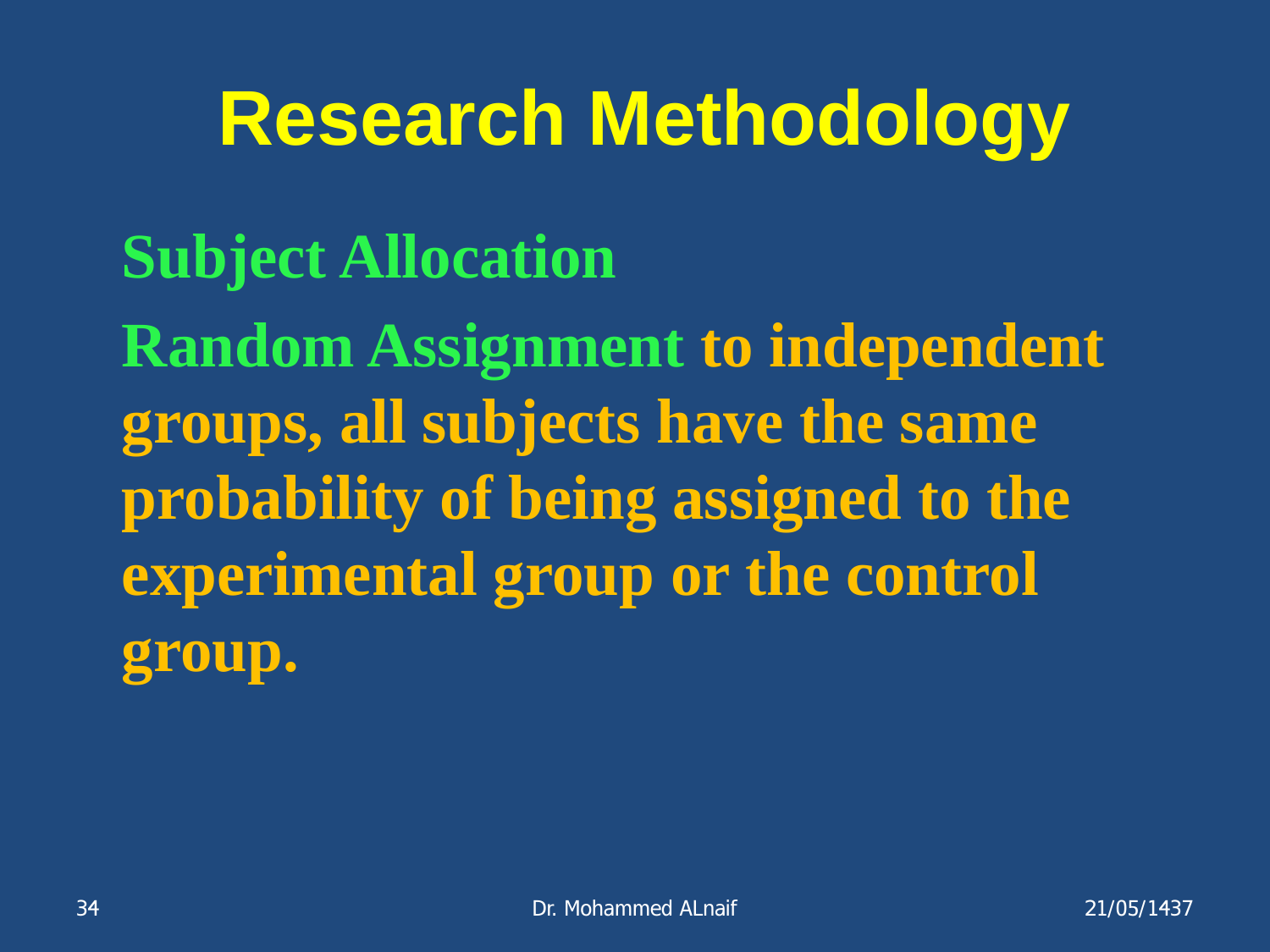

# Research Methodology
Subject Allocation
Random Assignment to independent groups, all subjects have the same probability of being assigned to the experimental group or the control group.
34
Dr. Mohammed ALnaif
21/05/1437